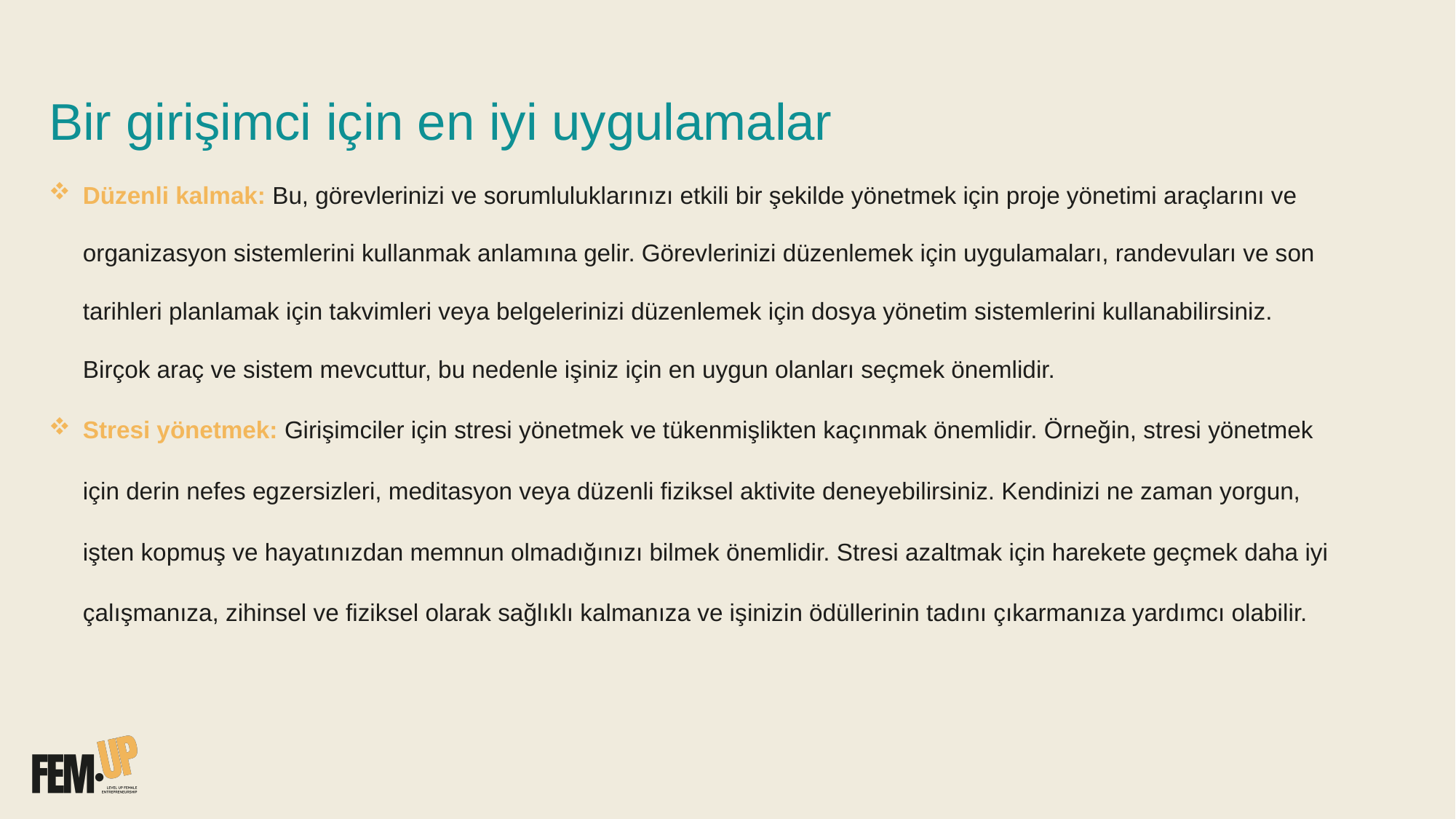

Bir girişimci için en iyi uygulamalar
Düzenli kalmak: Bu, görevlerinizi ve sorumluluklarınızı etkili bir şekilde yönetmek için proje yönetimi araçlarını ve organizasyon sistemlerini kullanmak anlamına gelir. Görevlerinizi düzenlemek için uygulamaları, randevuları ve son tarihleri planlamak için takvimleri veya belgelerinizi düzenlemek için dosya yönetim sistemlerini kullanabilirsiniz. Birçok araç ve sistem mevcuttur, bu nedenle işiniz için en uygun olanları seçmek önemlidir.
Stresi yönetmek: Girişimciler için stresi yönetmek ve tükenmişlikten kaçınmak önemlidir. Örneğin, stresi yönetmek için derin nefes egzersizleri, meditasyon veya düzenli fiziksel aktivite deneyebilirsiniz. Kendinizi ne zaman yorgun, işten kopmuş ve hayatınızdan memnun olmadığınızı bilmek önemlidir. Stresi azaltmak için harekete geçmek daha iyi çalışmanıza, zihinsel ve fiziksel olarak sağlıklı kalmanıza ve işinizin ödüllerinin tadını çıkarmanıza yardımcı olabilir.